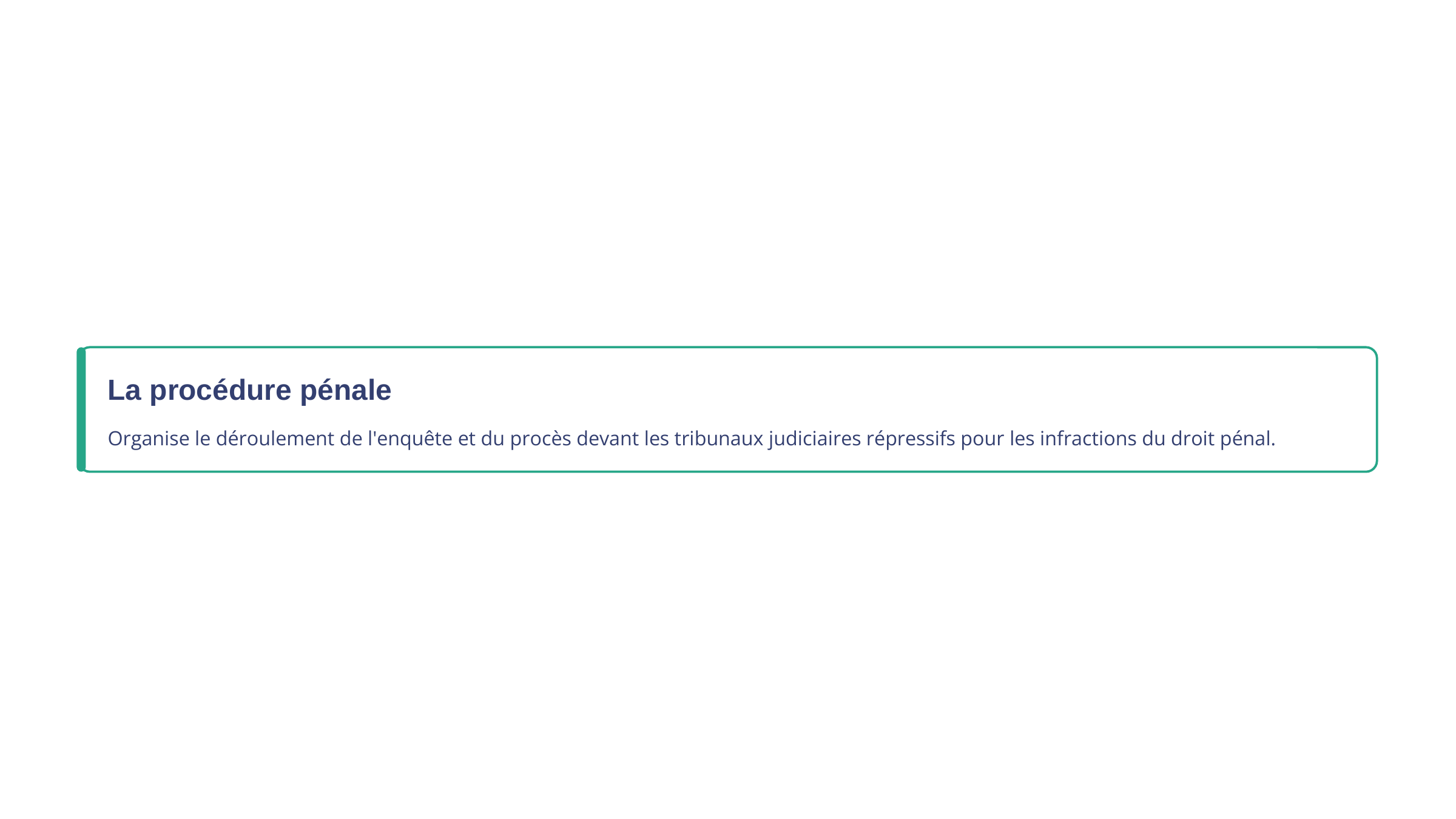

La procédure pénale
Organise le déroulement de l'enquête et du procès devant les tribunaux judiciaires répressifs pour les infractions du droit pénal.